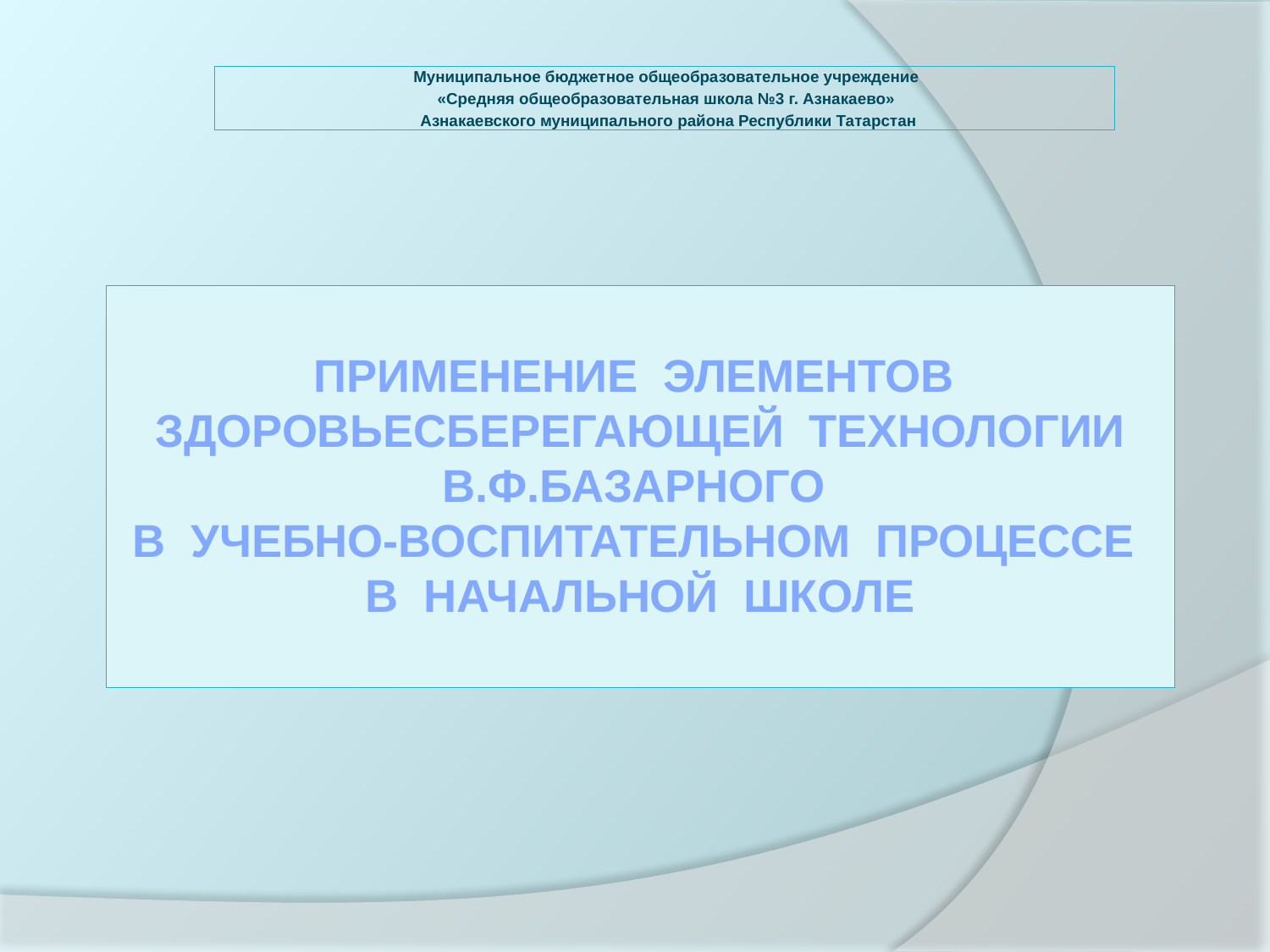

Муниципальное бюджетное общеобразовательное учреждение
«Средняя общеобразовательная школа №3 г. Азнакаево»
Азнакаевского муниципального района Республики Татарстан
# Применение  элементов Здоровьесберегающей  технологии В.Ф.Базарного в  учебно-воспитательном  процессе в  начальной  школе